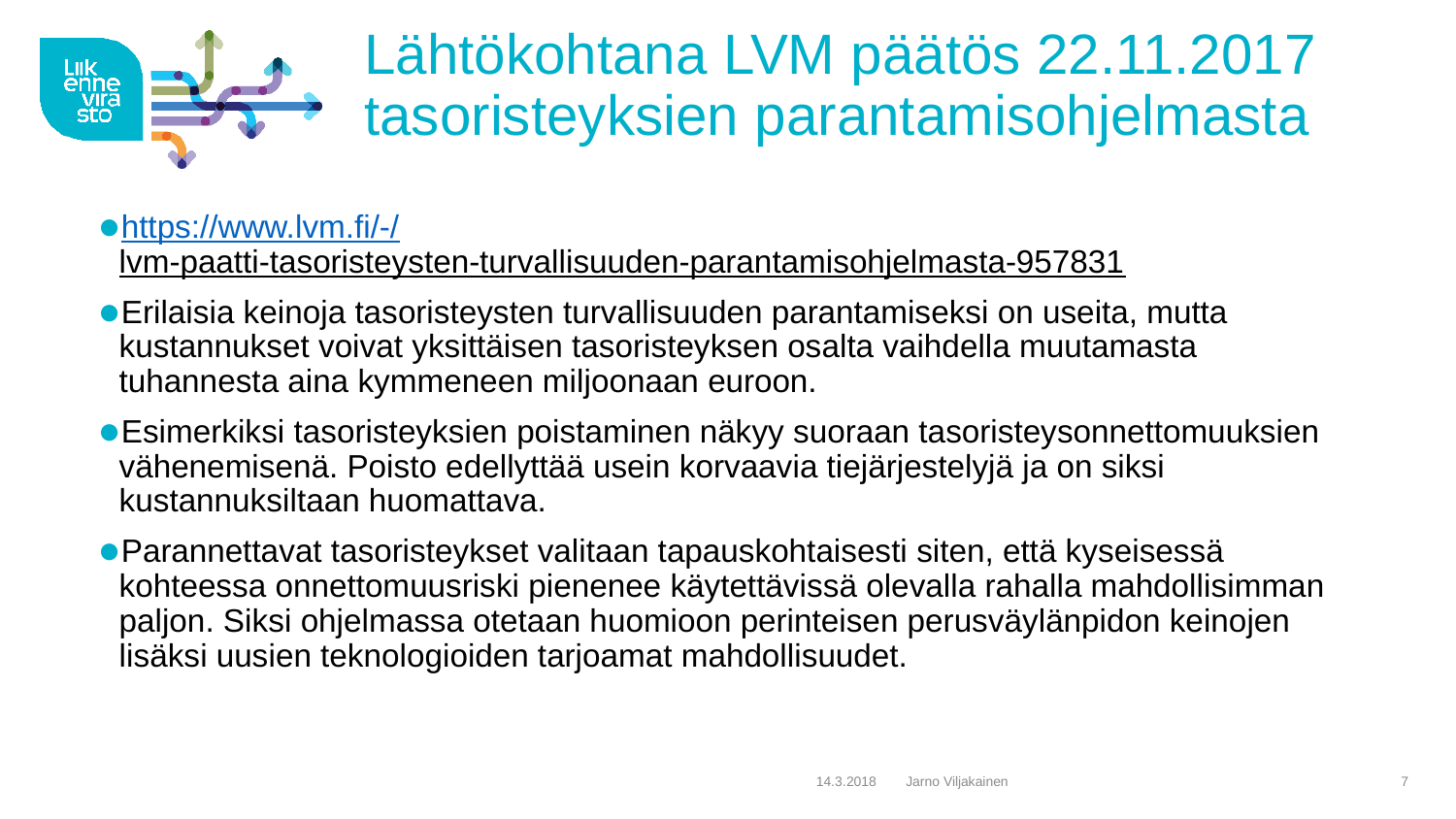

# Lähtökohtana LVM päätös 22.11.2017 tasoristeyksien parantamisohjelmasta
https://www.lvm.fi/-/lvm-paatti-tasoristeysten-turvallisuuden-parantamisohjelmasta-957831
Erilaisia keinoja tasoristeysten turvallisuuden parantamiseksi on useita, mutta kustannukset voivat yksittäisen tasoristeyksen osalta vaihdella muutamasta tuhannesta aina kymmeneen miljoonaan euroon.
Esimerkiksi tasoristeyksien poistaminen näkyy suoraan tasoristeysonnettomuuksien vähenemisenä. Poisto edellyttää usein korvaavia tiejärjestelyjä ja on siksi kustannuksiltaan huomattava.
Parannettavat tasoristeykset valitaan tapauskohtaisesti siten, että kyseisessä kohteessa onnettomuusriski pienenee käytettävissä olevalla rahalla mahdollisimman paljon. Siksi ohjelmassa otetaan huomioon perinteisen perusväylänpidon keinojen lisäksi uusien teknologioiden tarjoamat mahdollisuudet.
14.3.2018
Jarno Viljakainen
7